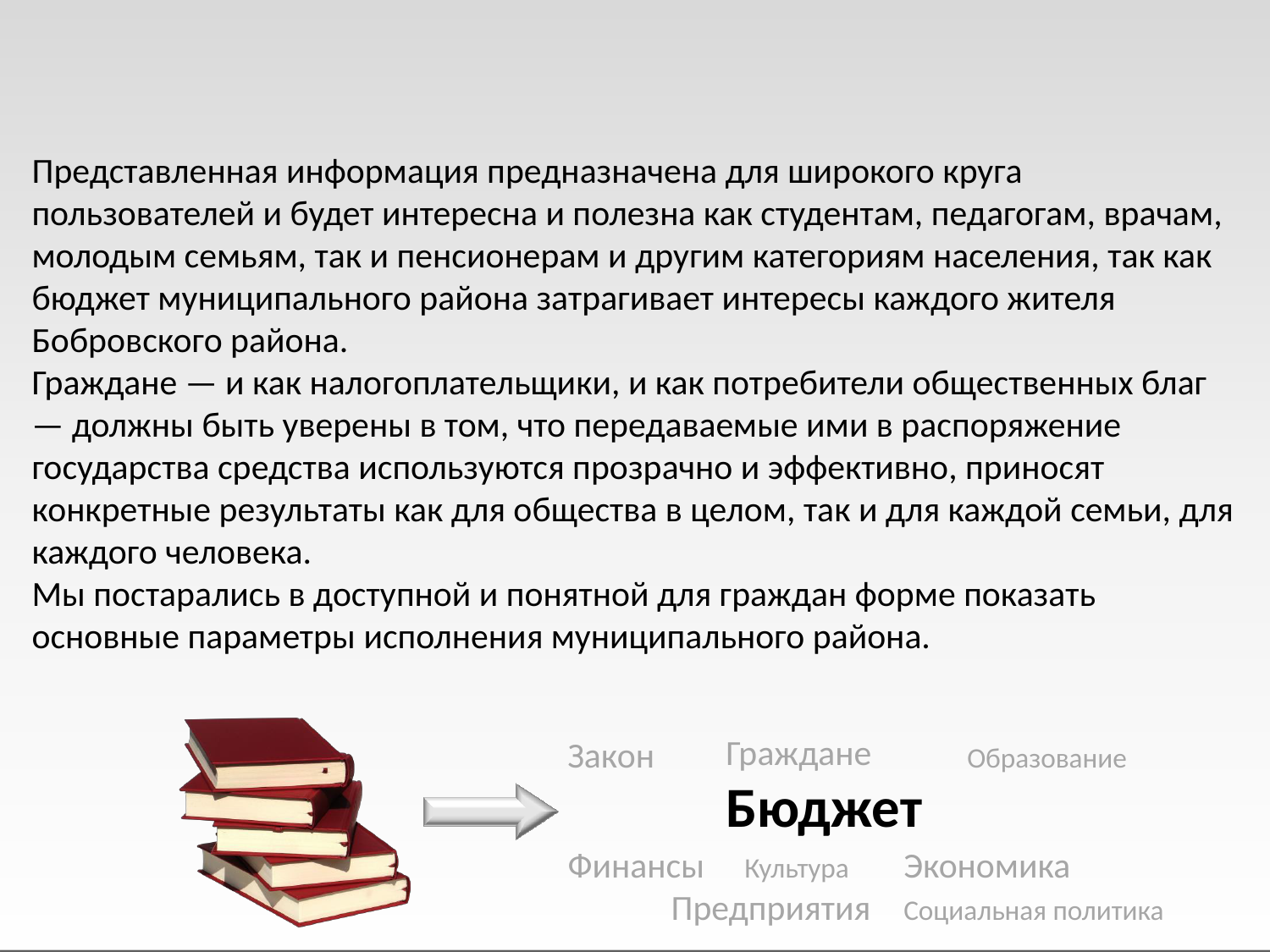

Представленная информация предназначена для широкого круга пользователей и будет интересна и полезна как студентам, педагогам, врачам, молодым семьям, так и пенсионерам и другим категориям населения, так как  бюджет муниципального района затрагивает интересы каждого жителя Бобровского района.
Граждане — и как налогоплательщики, и как потребители общественных благ — должны быть уверены в том, что передаваемые ими в распоряжение государства средства используются прозрачно и эффективно, приносят конкретные результаты как для общества в целом, так и для каждой семьи, для каждого человека.
Мы постарались в доступной и понятной для граждан форме показать основные параметры исполнения муниципального района.

Граждане
Бюджет
Закон
Образование

Финансы
Экономика
Социальная политика
Культура
Предприятия